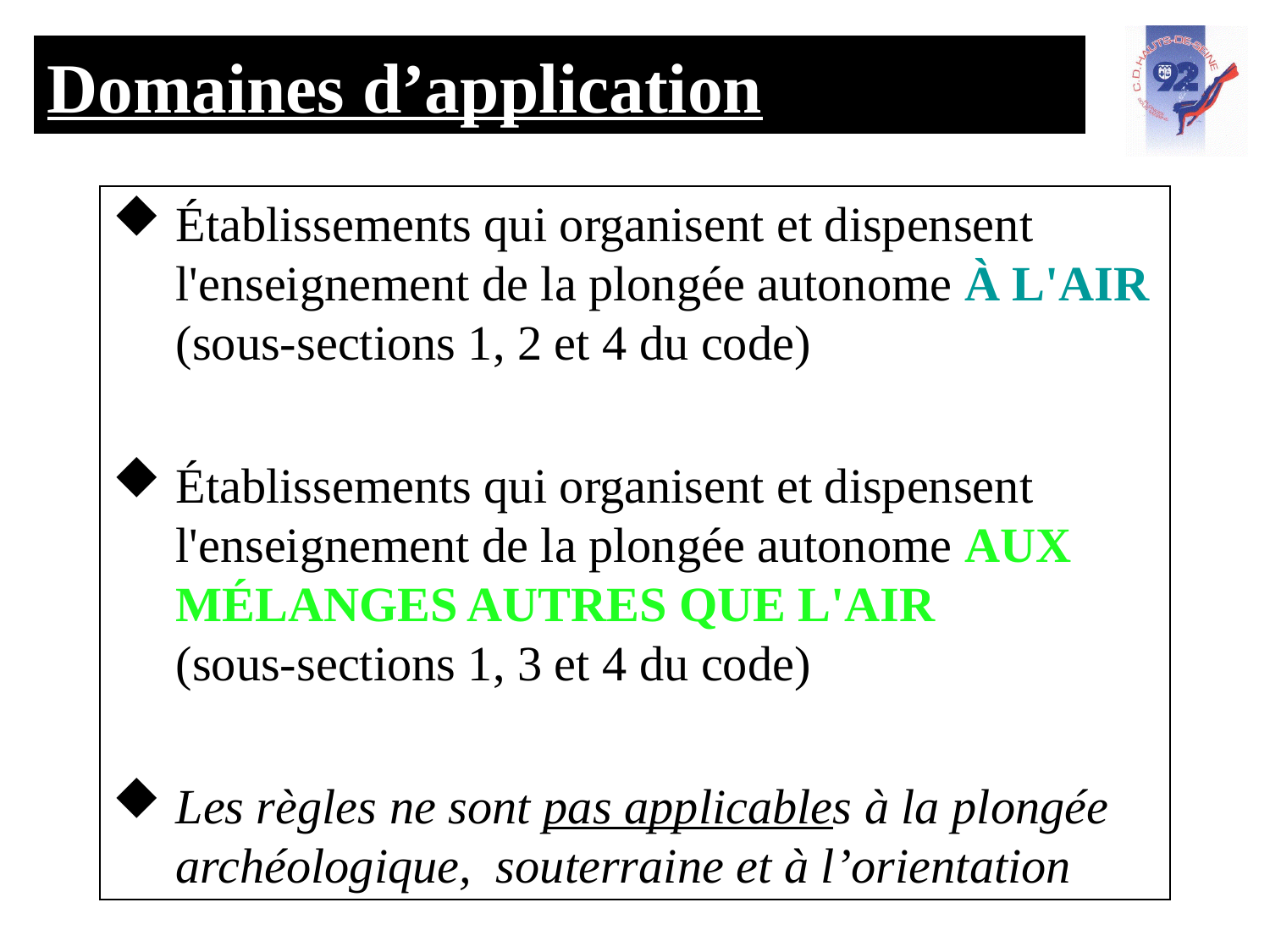

Domaines d’application
Établissements qui organisent et dispensent l'enseignement de la plongée autonome À L'AIR
(sous-sections 1, 2 et 4 du code)
Établissements qui organisent et dispensent l'enseignement de la plongée autonome AUX MÉLANGES AUTRES QUE L'AIR
(sous-sections 1, 3 et 4 du code)
Les règles ne sont pas applicables à la plongée archéologique,  souterraine et à l’orientation